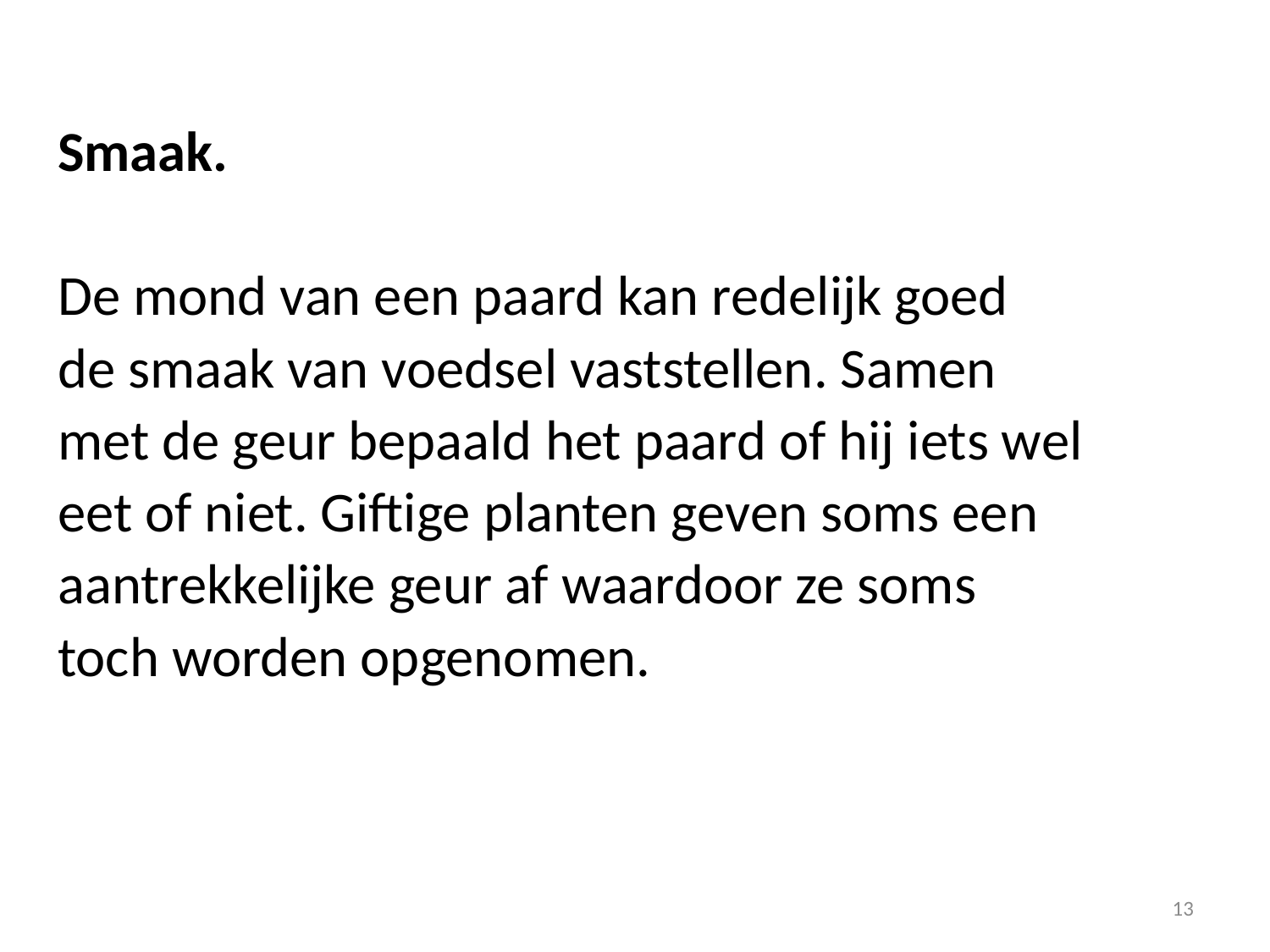

Smaak.

De mond van een paard kan redelijk goed
de smaak van voedsel vaststellen. Samen
met de geur bepaald het paard of hij iets wel
eet of niet. Giftige planten geven soms een
aantrekkelijke geur af waardoor ze soms
toch worden opgenomen.
13